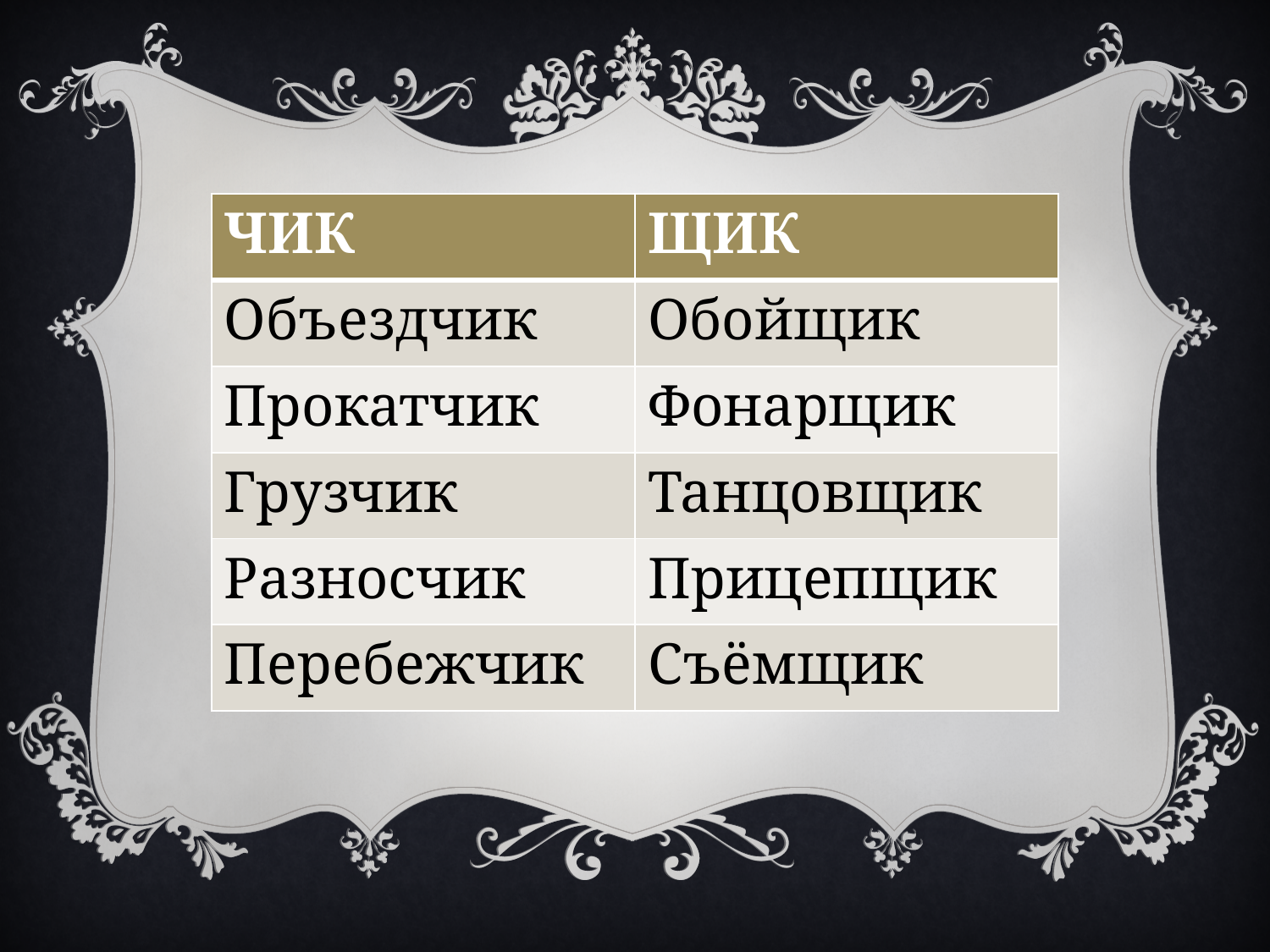

| ЧИК | ЩИК |
| --- | --- |
| Объездчик | Обойщик |
| Прокатчик | Фонарщик |
| Грузчик | Танцовщик |
| Разносчик | Прицепщик |
| Перебежчик | Съёмщик |